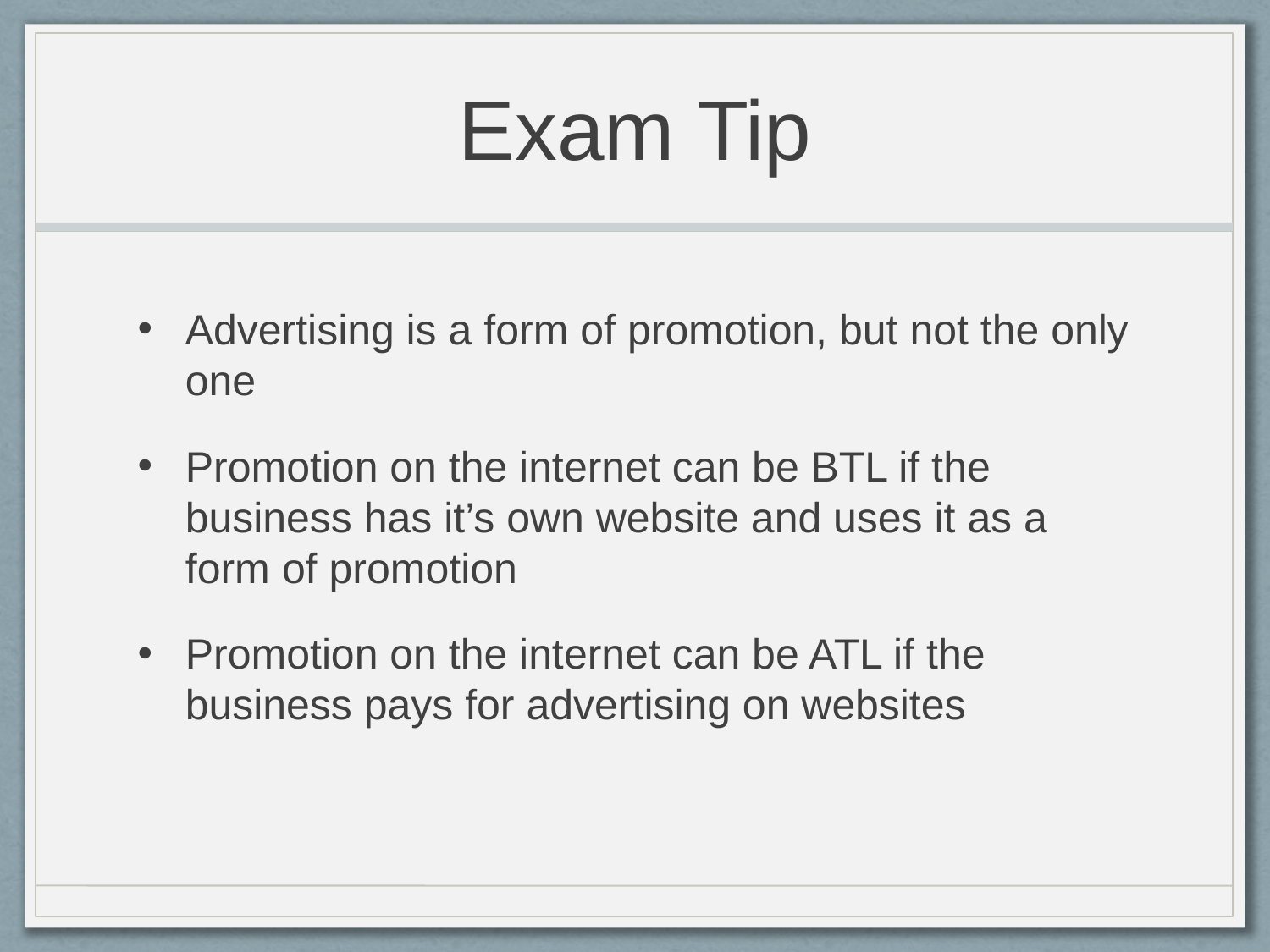

# Exam Tip
Advertising is a form of promotion, but not the only one
Promotion on the internet can be BTL if the business has it’s own website and uses it as a form of promotion
Promotion on the internet can be ATL if the business pays for advertising on websites